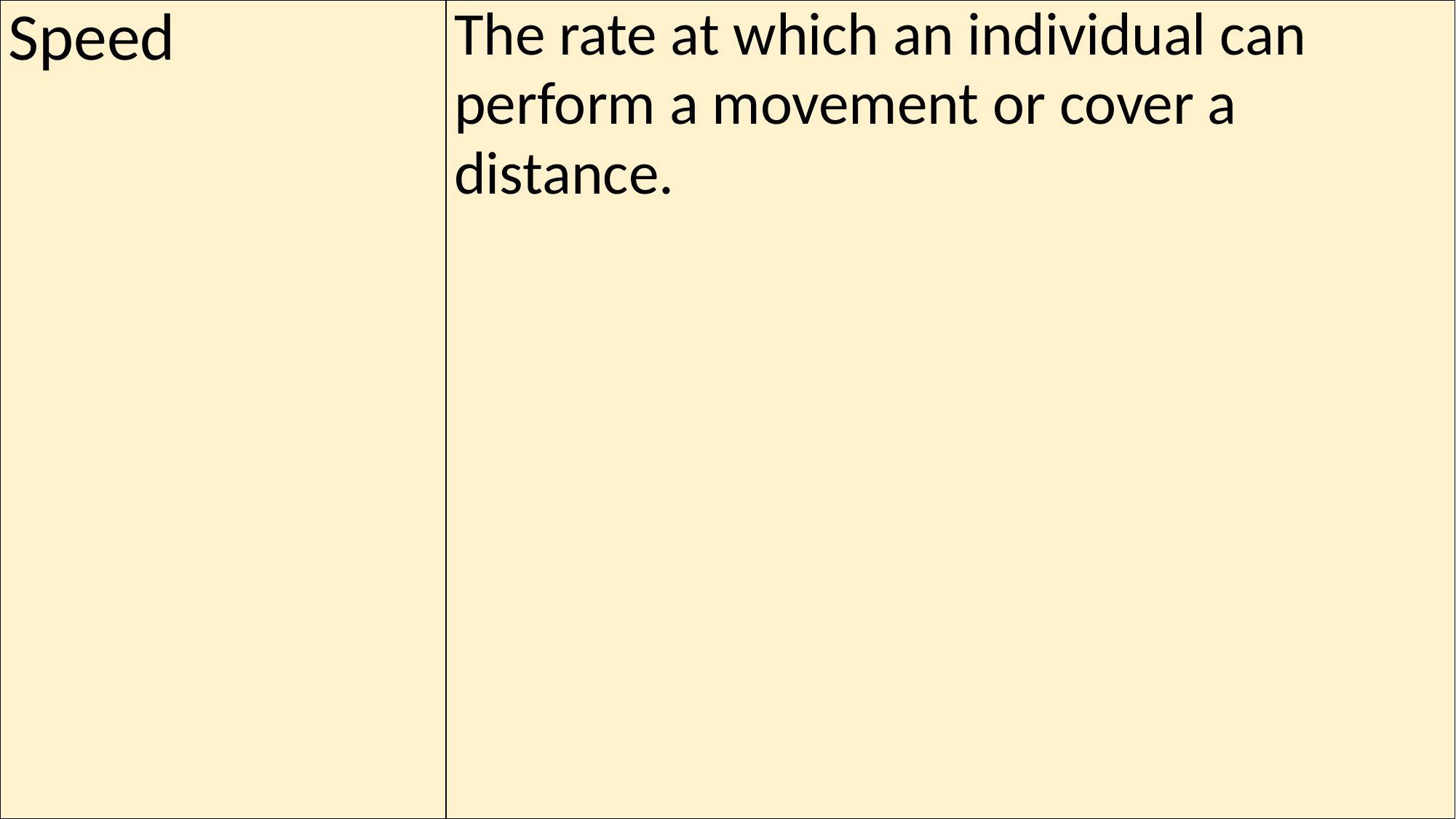

| Speed | The rate at which an individual can perform a movement or cover a distance. |
| --- | --- |